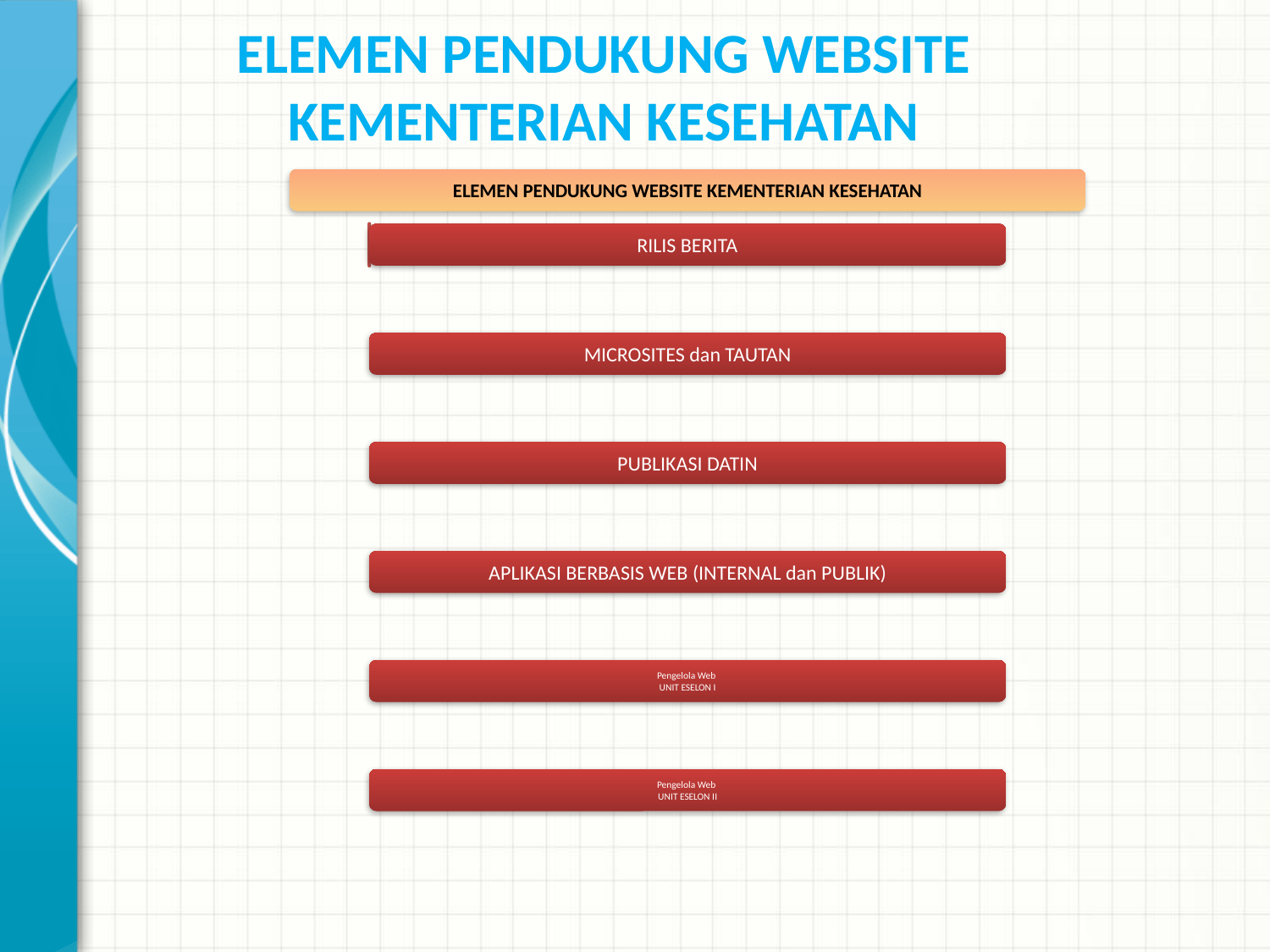

ELEMEN PENDUKUNG WEBSITE KEMENTERIAN KESEHATAN
ELEMEN PENDUKUNG WEBSITE KEMENTERIAN KESEHATAN
APLIKASI BERBASIS WEB (INTERNAL dan PUBLIK)
Pengelola Web
UNIT ESELON I
RILIS BERITA
PUBLIKASI DATIN
Pengelola Web
UNIT ESELON II
MICROSITES dan TAUTAN